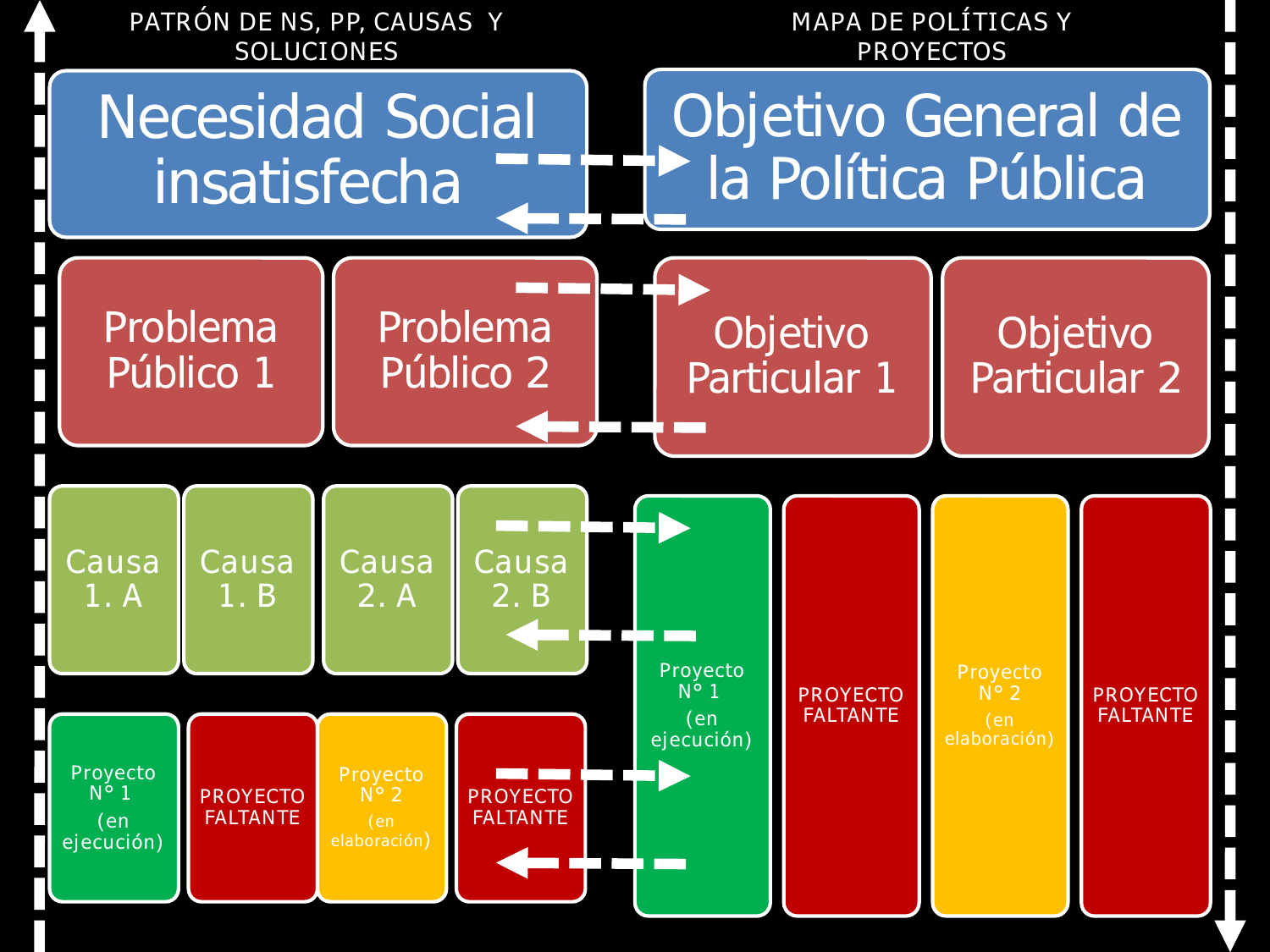

PATRÓN DE NS, PP, CAUSAS  Y SOLUCIONES
MAPA DE POLÍTICAS Y PROYECTOS

Objetivo General de la Política Pública

Necesidad Social insatisfecha

Problema Público 1

Problema Público 2

Objetivo Particular 1

Objetivo Particular 2

Causa 1. A

Causa 1. B

Causa 2. A

Causa 2. B

Proyecto N° 1
(en ejecución)

PROYECTO FALTANTE

Proyecto N° 2
(en elaboración)

PROYECTO FALTANTE

Proyecto N° 1
(en ejecución)

PROYECTO FALTANTE

Proyecto N° 2
(en elaboración)

PROYECTO FALTANTE